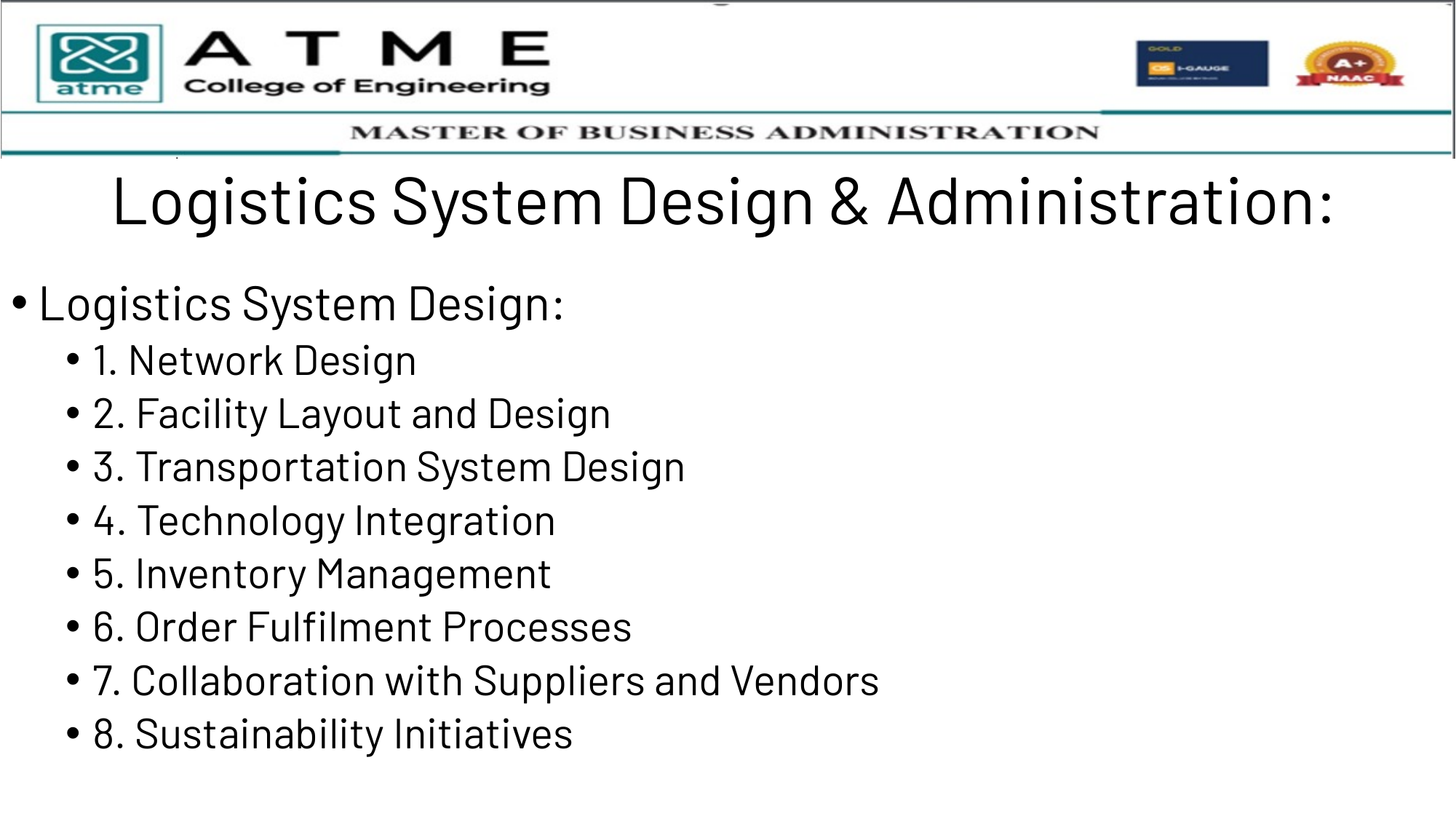

# Logistics System Design & Administration:
Logistics System Design:
1. Network Design
2. Facility Layout and Design
3. Transportation System Design
4. Technology Integration
5. Inventory Management
6. Order Fulfilment Processes
7. Collaboration with Suppliers and Vendors
8. Sustainability Initiatives